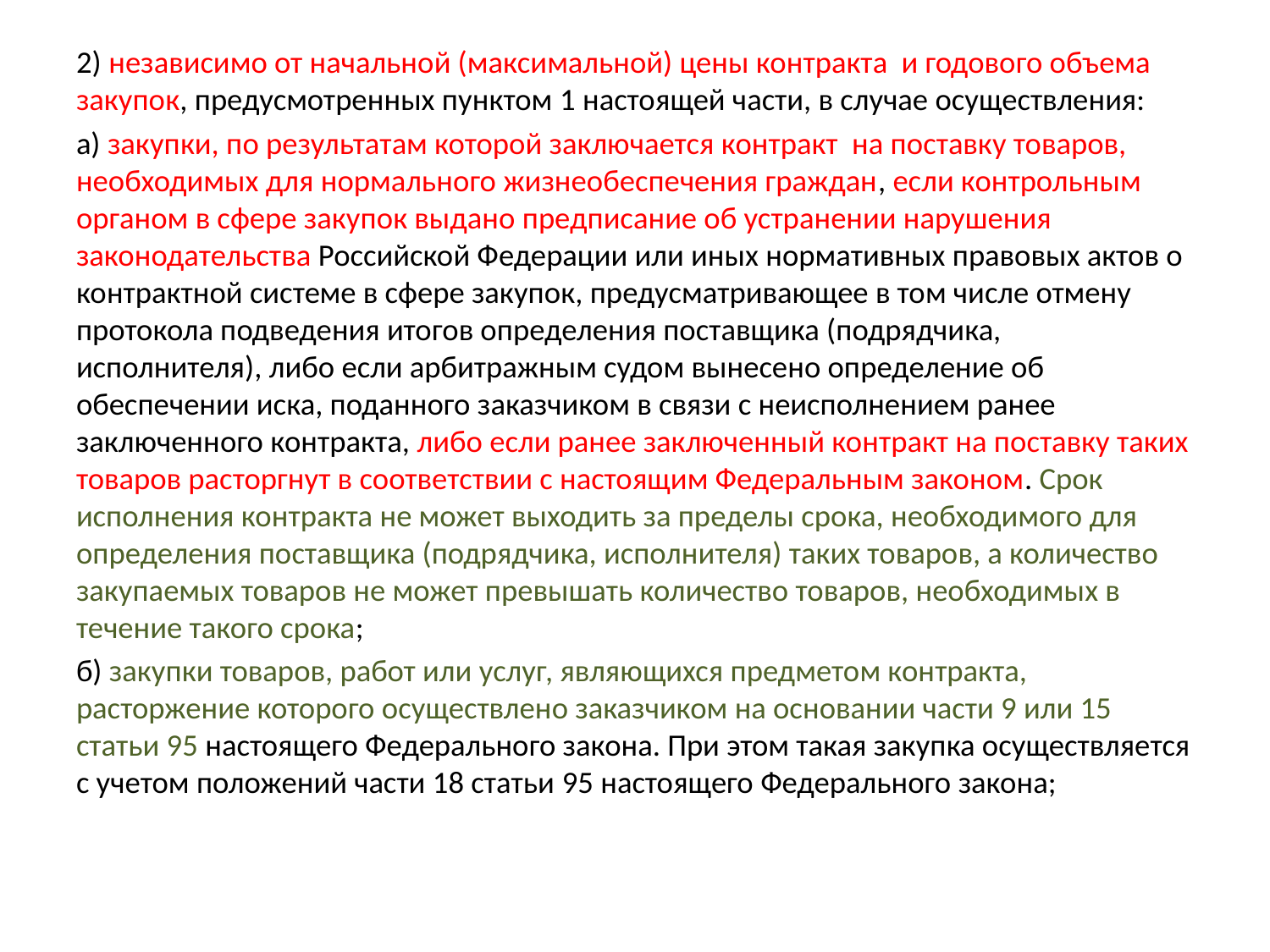

2) независимо от начальной (максимальной) цены контракта  и годового объема закупок, предусмотренных пунктом 1 настоящей части, в случае осуществления:
а) закупки, по результатам которой заключается контракт  на поставку товаров, необходимых для нормального жизнеобеспечения граждан, если контрольным органом в сфере закупок выдано предписание об устранении нарушения законодательства Российской Федерации или иных нормативных правовых актов о контрактной системе в сфере закупок, предусматривающее в том числе отмену протокола подведения итогов определения поставщика (подрядчика, исполнителя), либо если арбитражным судом вынесено определение об обеспечении иска, поданного заказчиком в связи с неисполнением ранее заключенного контракта, либо если ранее заключенный контракт на поставку таких товаров расторгнут в соответствии с настоящим Федеральным законом. Срок исполнения контракта не может выходить за пределы срока, необходимого для определения поставщика (подрядчика, исполнителя) таких товаров, а количество закупаемых товаров не может превышать количество товаров, необходимых в течение такого срока;
б) закупки товаров, работ или услуг, являющихся предметом контракта, расторжение которого осуществлено заказчиком на основании части 9 или 15 статьи 95 настоящего Федерального закона. При этом такая закупка осуществляется с учетом положений части 18 статьи 95 настоящего Федерального закона;